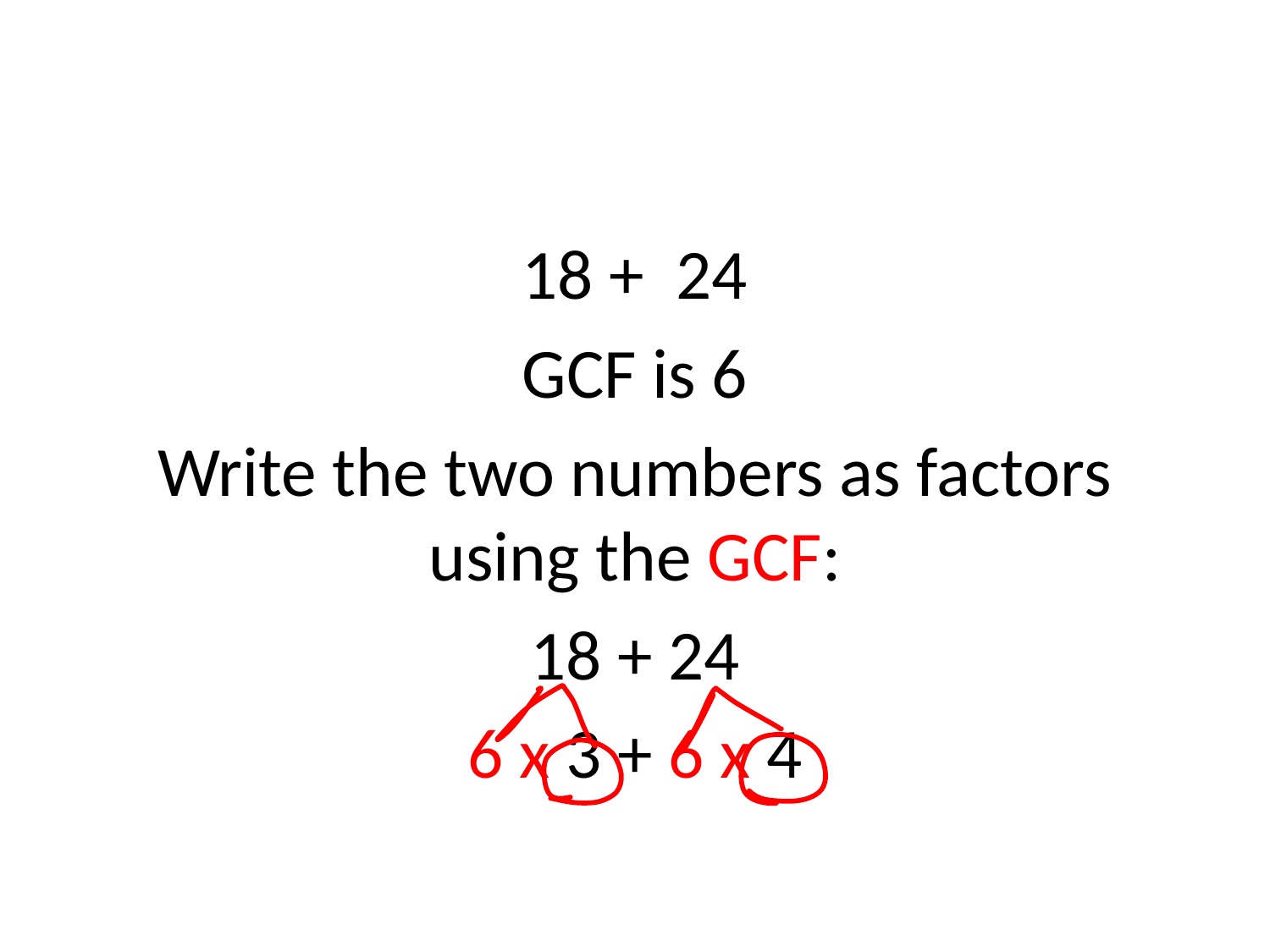

#
18 +  24
GCF is 6
Write the two numbers as factors using the GCF:
18 + 24
6 x 3 + 6 x 4